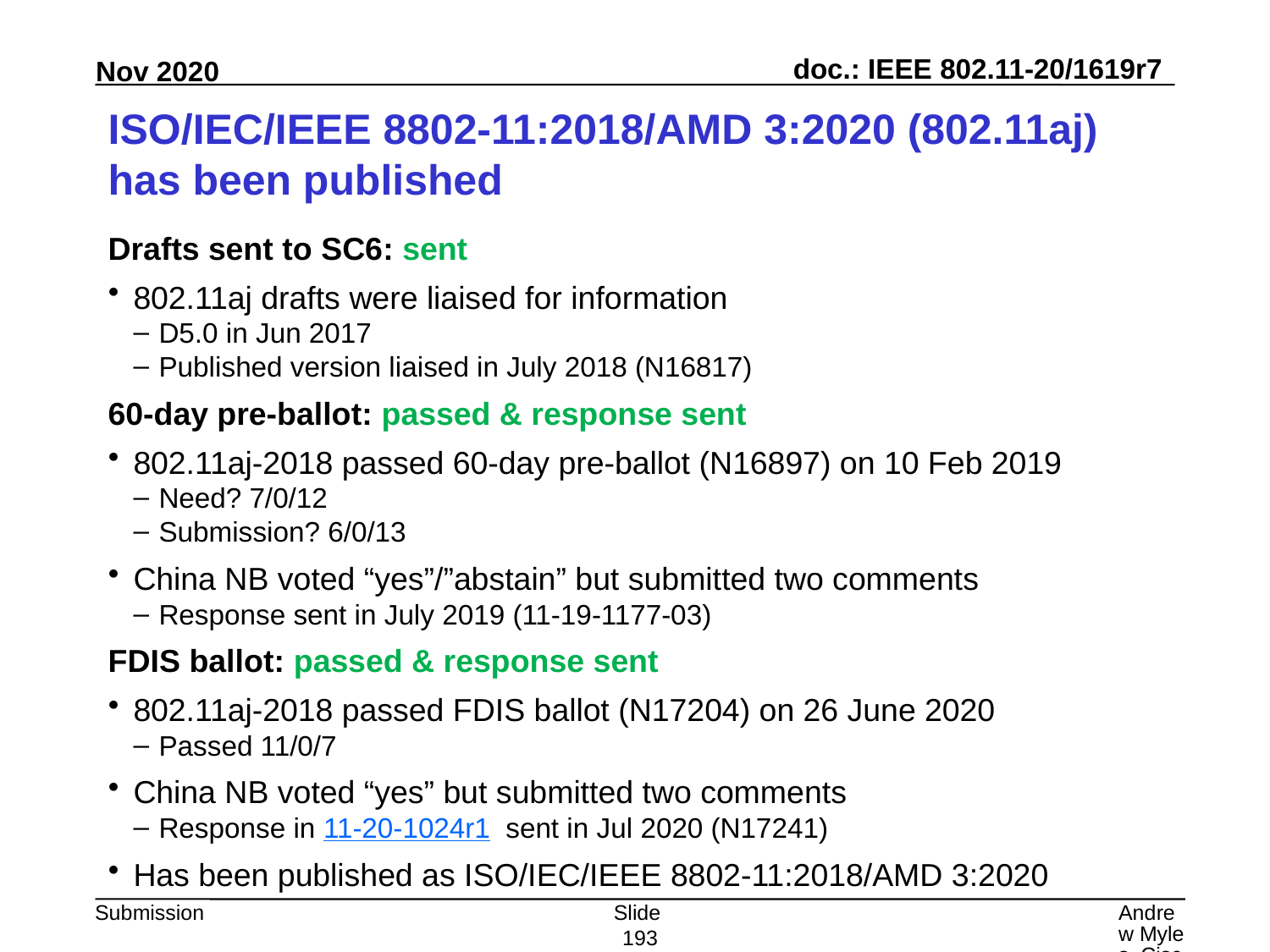

# ISO/IEC/IEEE 8802-11:2018/AMD 3:2020 (802.11aj) has been published
Drafts sent to SC6: sent
802.11aj drafts were liaised for information
D5.0 in Jun 2017
Published version liaised in July 2018 (N16817)
60-day pre-ballot: passed & response sent
802.11aj-2018 passed 60-day pre-ballot (N16897) on 10 Feb 2019
Need? 7/0/12
Submission? 6/0/13
China NB voted “yes”/”abstain” but submitted two comments
Response sent in July 2019 (11-19-1177-03)
FDIS ballot: passed & response sent
802.11aj-2018 passed FDIS ballot (N17204) on 26 June 2020
Passed 11/0/7
China NB voted “yes” but submitted two comments
Response in 11-20-1024r1  sent in Jul 2020 (N17241)
Has been published as ISO/IEC/IEEE 8802-11:2018/AMD 3:2020
Slide 193
Andrew Myles, Cisco